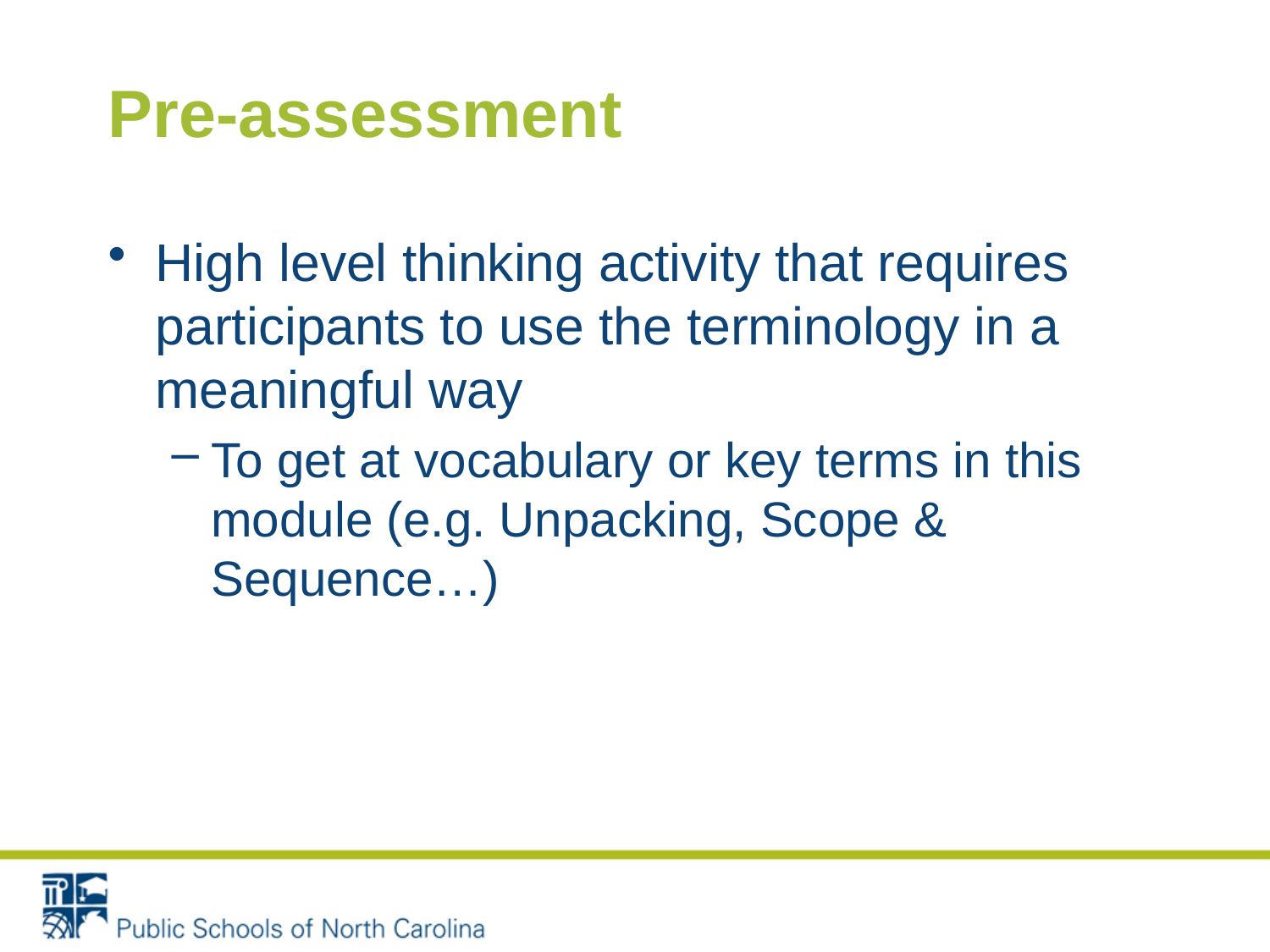

# Pre-assessment
High level thinking activity that requires participants to use the terminology in a meaningful way
To get at vocabulary or key terms in this module (e.g. Unpacking, Scope & Sequence…)